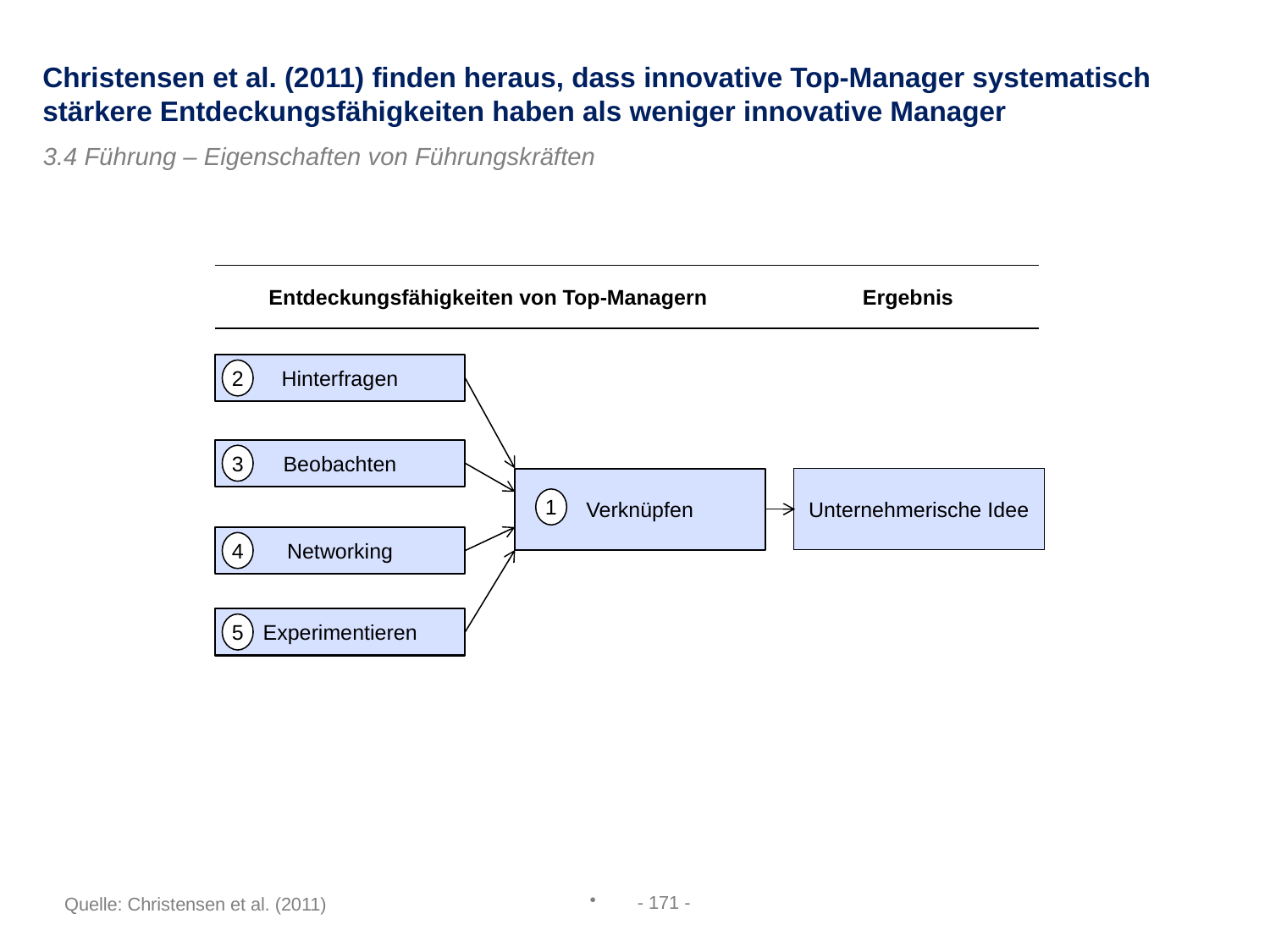

Christensen et al. (2011) finden heraus, dass innovative Top-Manager systematisch stärkere Entdeckungsfähigkeiten haben als weniger innovative Manager
3.4 Führung – Eigenschaften von Führungskräften
Entdeckungsfähigkeiten von Top-Managern
Ergebnis
Hinterfragen
2
Beobachten
3
Unternehmerische Idee
Verknüpfen
1
Networking
4
Experimentieren
5
- 171 -
Quelle: Christensen et al. (2011)